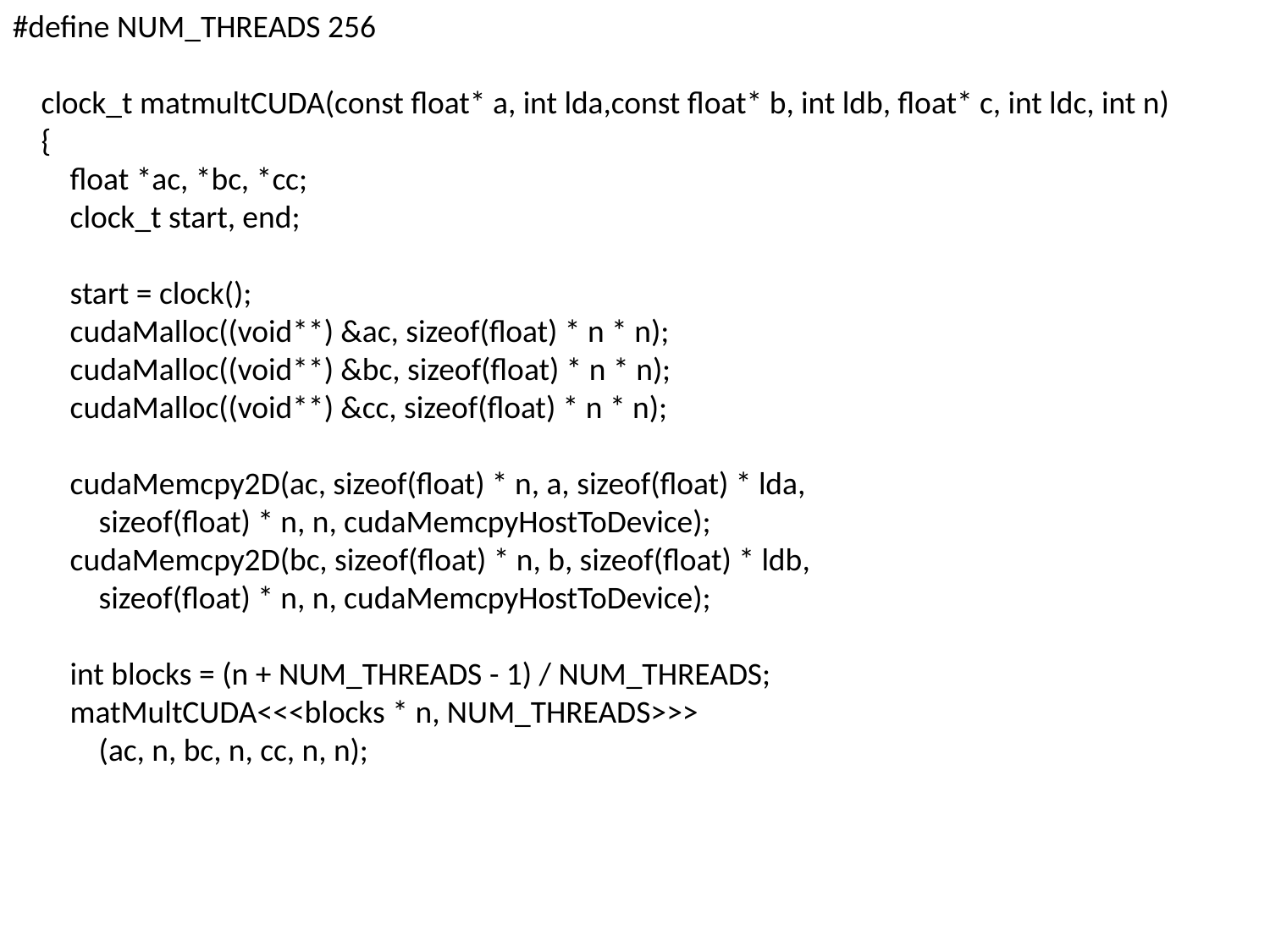

#define NUM_THREADS 256
    clock_t matmultCUDA(const float* a, int lda,const float* b, int ldb, float* c, int ldc, int n)
    {
        float *ac, *bc, *cc;
        clock_t start, end;
        start = clock();
        cudaMalloc((void**) &ac, sizeof(float) * n * n); 
        cudaMalloc((void**) &bc, sizeof(float) * n * n);
        cudaMalloc((void**) &cc, sizeof(float) * n * n);
        cudaMemcpy2D(ac, sizeof(float) * n, a, sizeof(float) * lda,
            sizeof(float) * n, n, cudaMemcpyHostToDevice);
        cudaMemcpy2D(bc, sizeof(float) * n, b, sizeof(float) * ldb,
            sizeof(float) * n, n, cudaMemcpyHostToDevice);
        int blocks = (n + NUM_THREADS - 1) / NUM_THREADS;
        matMultCUDA<<<blocks * n, NUM_THREADS>>>
            (ac, n, bc, n, cc, n, n);